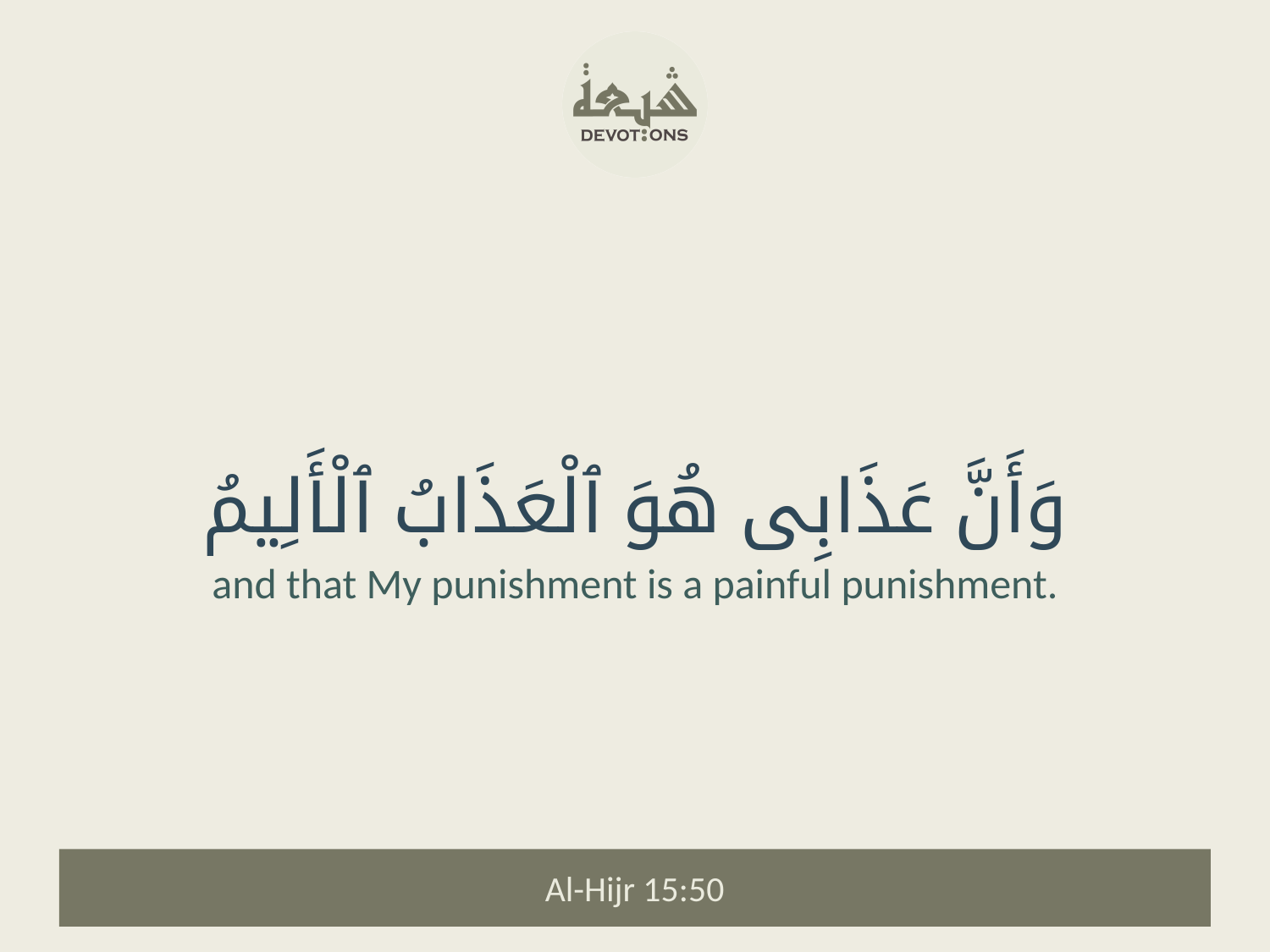

وَأَنَّ عَذَابِى هُوَ ٱلْعَذَابُ ٱلْأَلِيمُ
and that My punishment is a painful punishment.
Al-Hijr 15:50